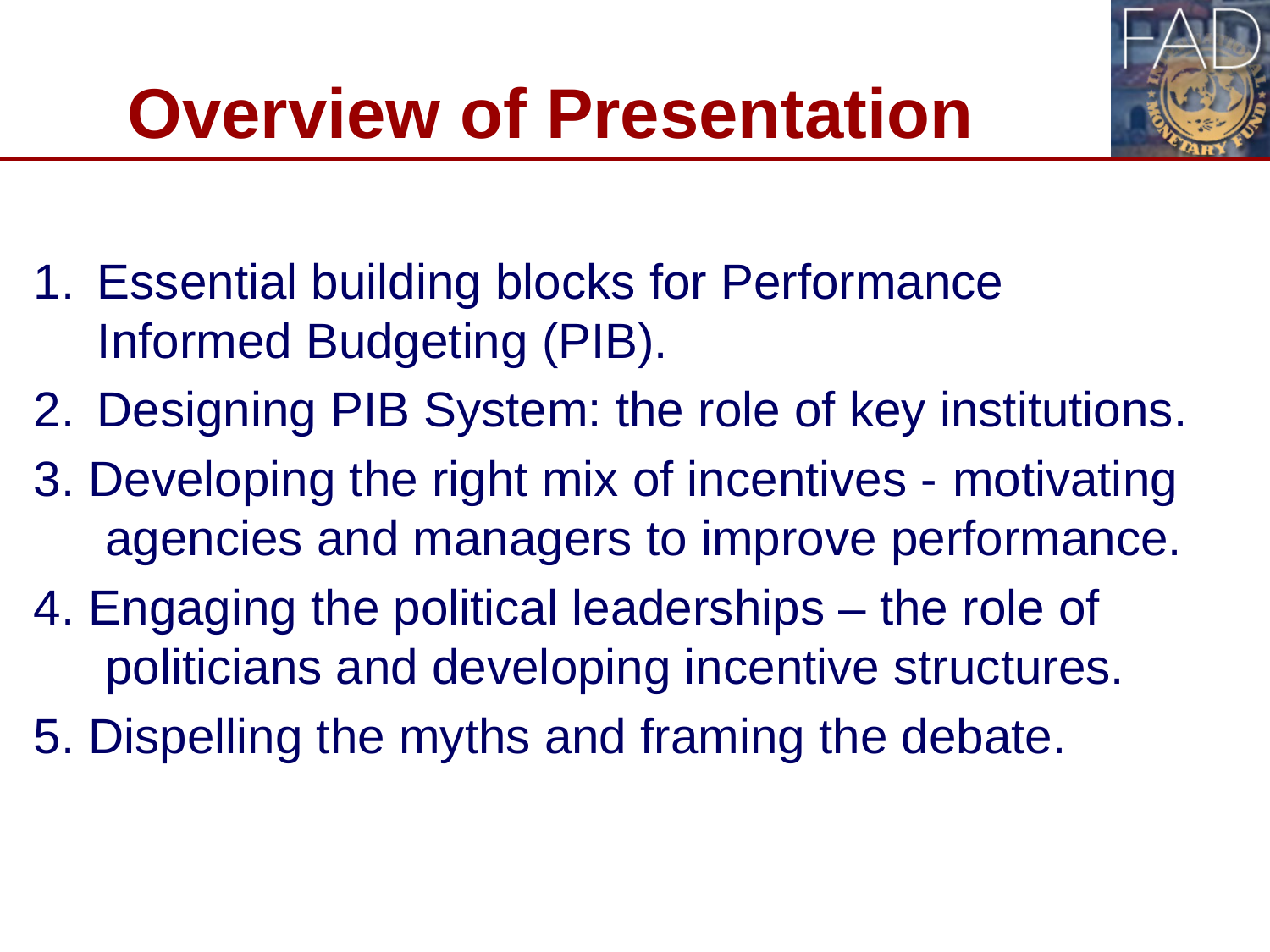

# Overview of Presentation
Essential building blocks for Performance Informed Budgeting (PIB).
Designing PIB System: the role of key institutions.
3. Developing the right mix of incentives - motivating agencies and managers to improve performance.
4. Engaging the political leaderships – the role of politicians and developing incentive structures.
5. Dispelling the myths and framing the debate.

2